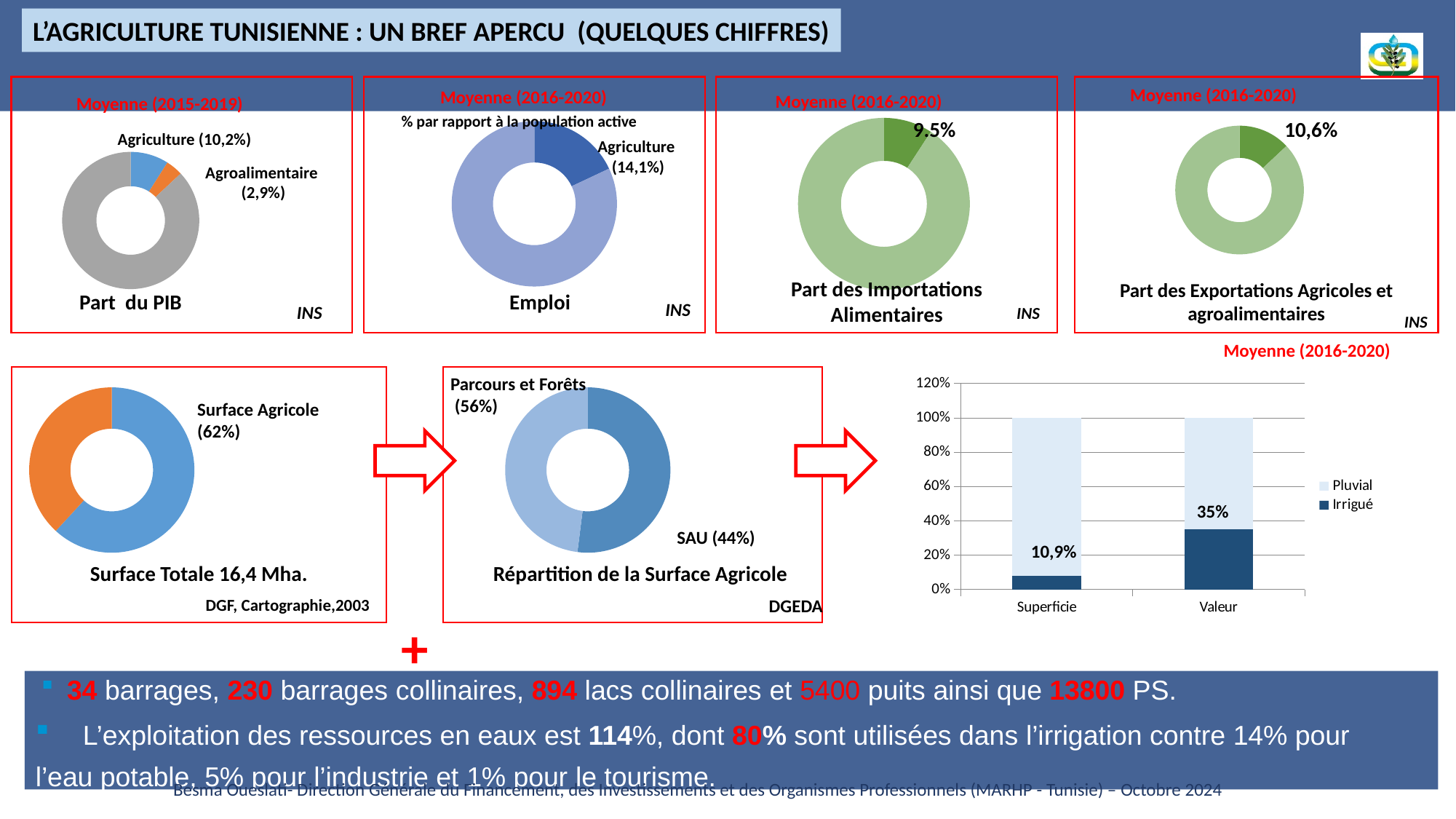

L’AGRICULTURE TUNISIENNE : UN BREF APERCU  (QUELQUES CHIFFRES)

### Chart

| Category |  |
|---|---|
Agriculture (10,2%)
Agroalimentaire
 (2,9%)
Part  du PIB

### Chart

| Category |  |
|---|---|
Agriculture
 (14,1%)
Emploi

9.5%

### Chart

| Category |  |
|---|---|
Part des Importations Alimentaires

### Chart

| Category |  |
|---|---|
10,6%
Part des Exportations Agricoles et agroalimentaires
Moyenne (2016-2020)
Moyenne (2016-2020)
Moyenne (2016-2020)
Moyenne (2015-2019)
% par rapport à la population active
INS
INS
INS
INS
Moyenne (2016-2020)

### Chart

| Category |  |
|---|---|
Surface Agricole
(62%)
Surface Totale 16,4 Mha.
Parcours et Forêts
 (56%)

### Chart

| Category |  |
|---|---|
SAU (44%)
Répartition de la Surface Agricole

### Chart

| Category | Irrigué | Pluvial |
|---|---|---|
| Superficie | 0.08000000000000002 | 0.92 |
| Valeur | 0.35000000000000003 | 0.6500000000000011 |

35%
10,9%
DGEDA
DGF, Cartographie,2003
+
34 barrages, 230 barrages collinaires, 894 lacs collinaires et 5400 puits ainsi que 13800 PS.
    L’exploitation des ressources en eaux est 114%, dont 80% sont utilisées dans l’irrigation contre 14% pour l’eau potable, 5% pour l’industrie et 1% pour le tourisme.
Besma Oueslati- Direction Générale du Financement, des Investissements et des Organismes Professionnels (MARHP - Tunisie) – Octobre 2024